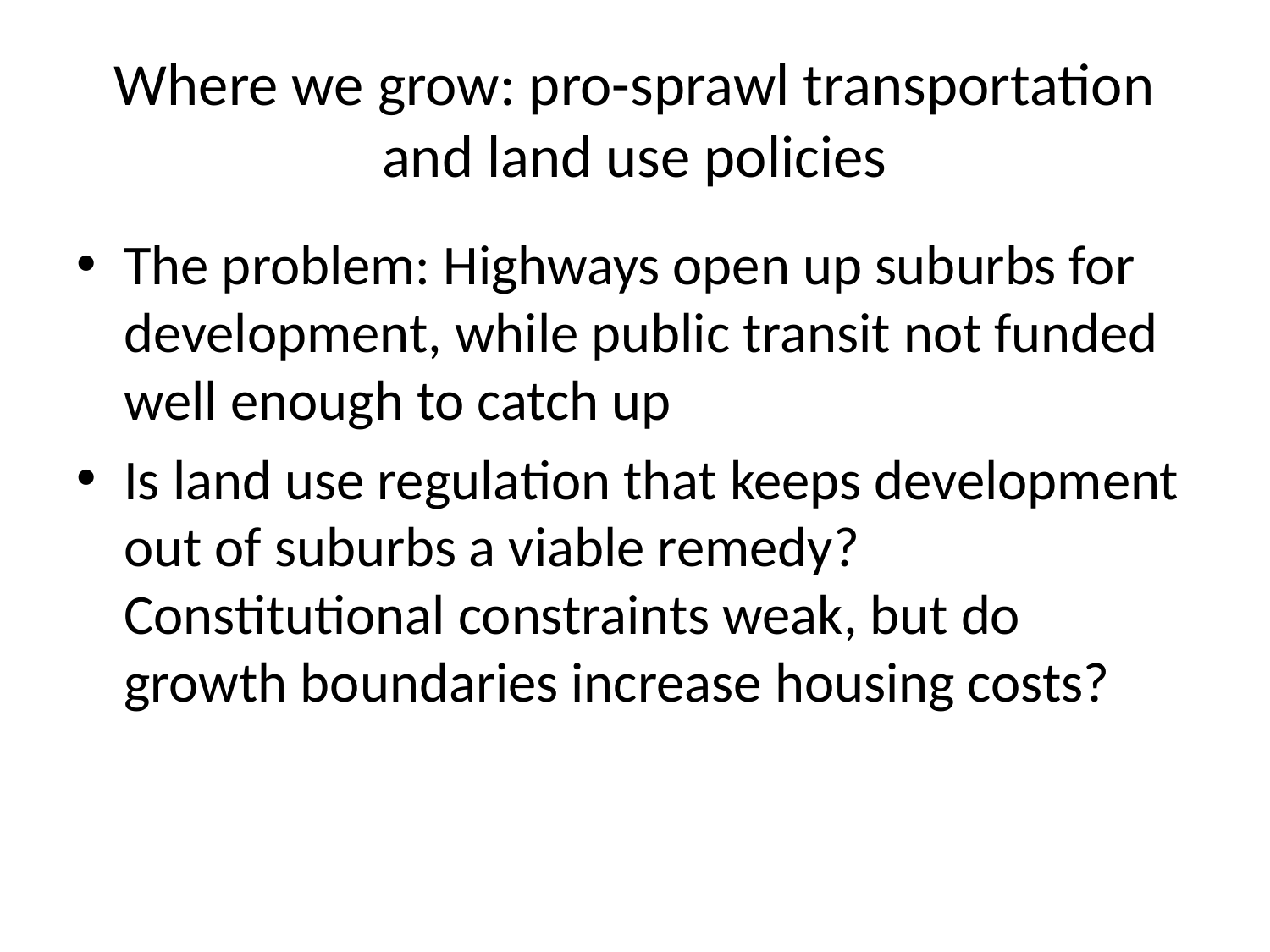

# Where we grow: pro-sprawl transportation and land use policies
The problem: Highways open up suburbs for development, while public transit not funded well enough to catch up
Is land use regulation that keeps development out of suburbs a viable remedy?  Constitutional constraints weak, but do growth boundaries increase housing costs?